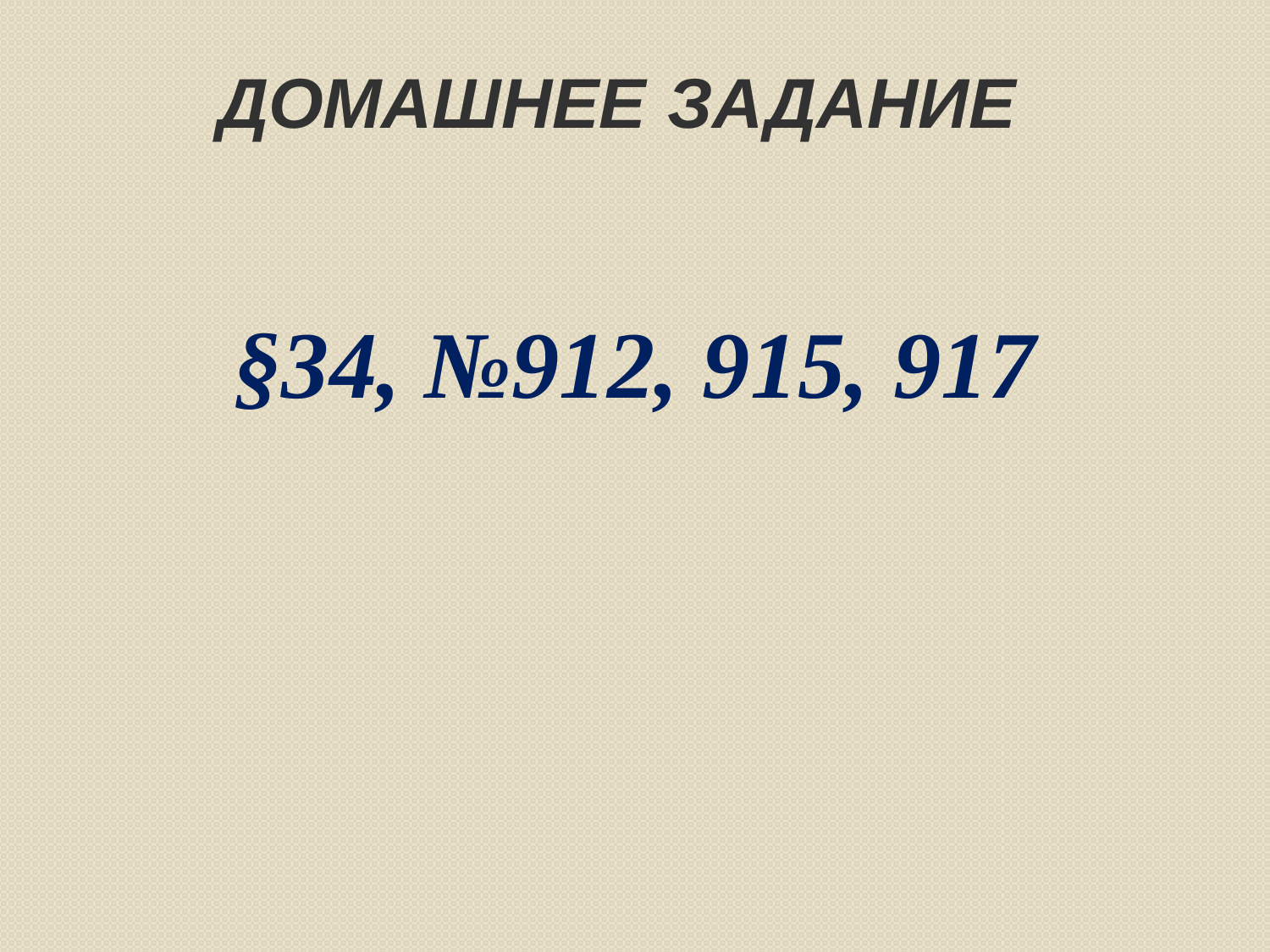

# Домашнее задание
§34, №912, 915, 917